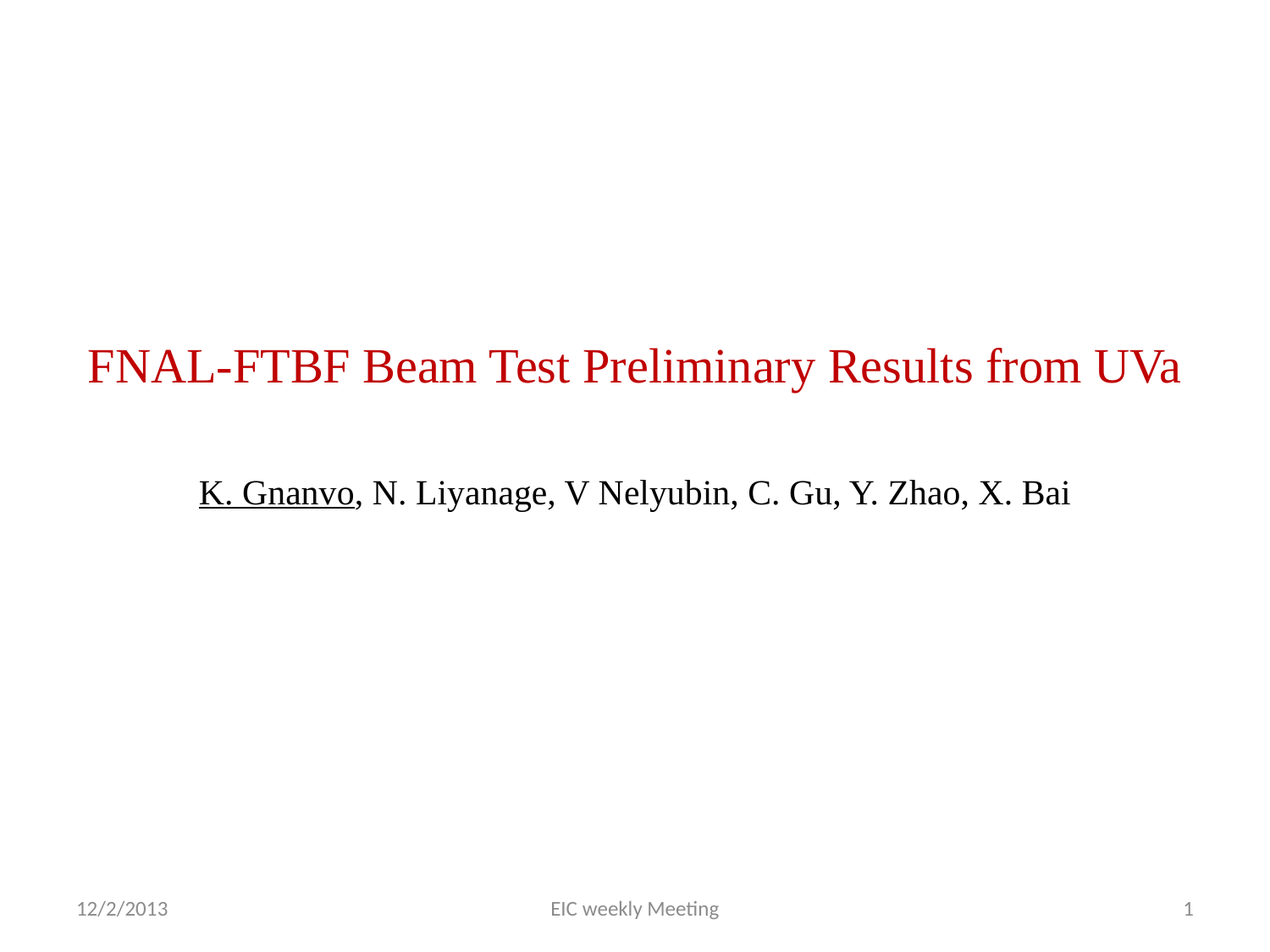

# FNAL-FTBF Beam Test Preliminary Results from UVa
K. Gnanvo, N. Liyanage, V Nelyubin, C. Gu, Y. Zhao, X. Bai
12/2/2013
EIC weekly Meeting
1